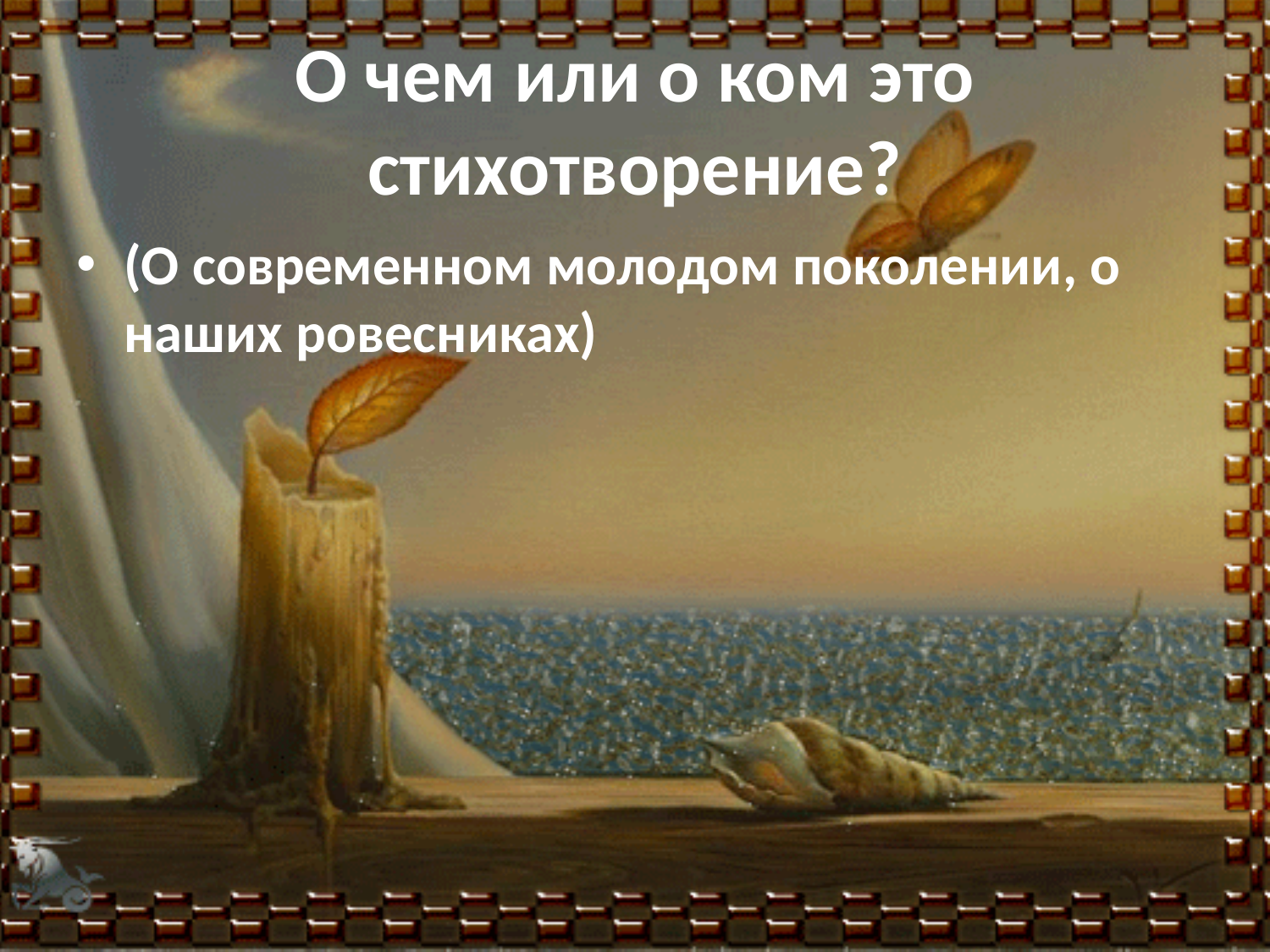

# О чем или о ком это стихотворение?
(О современном молодом поколении, о наших ровесниках)